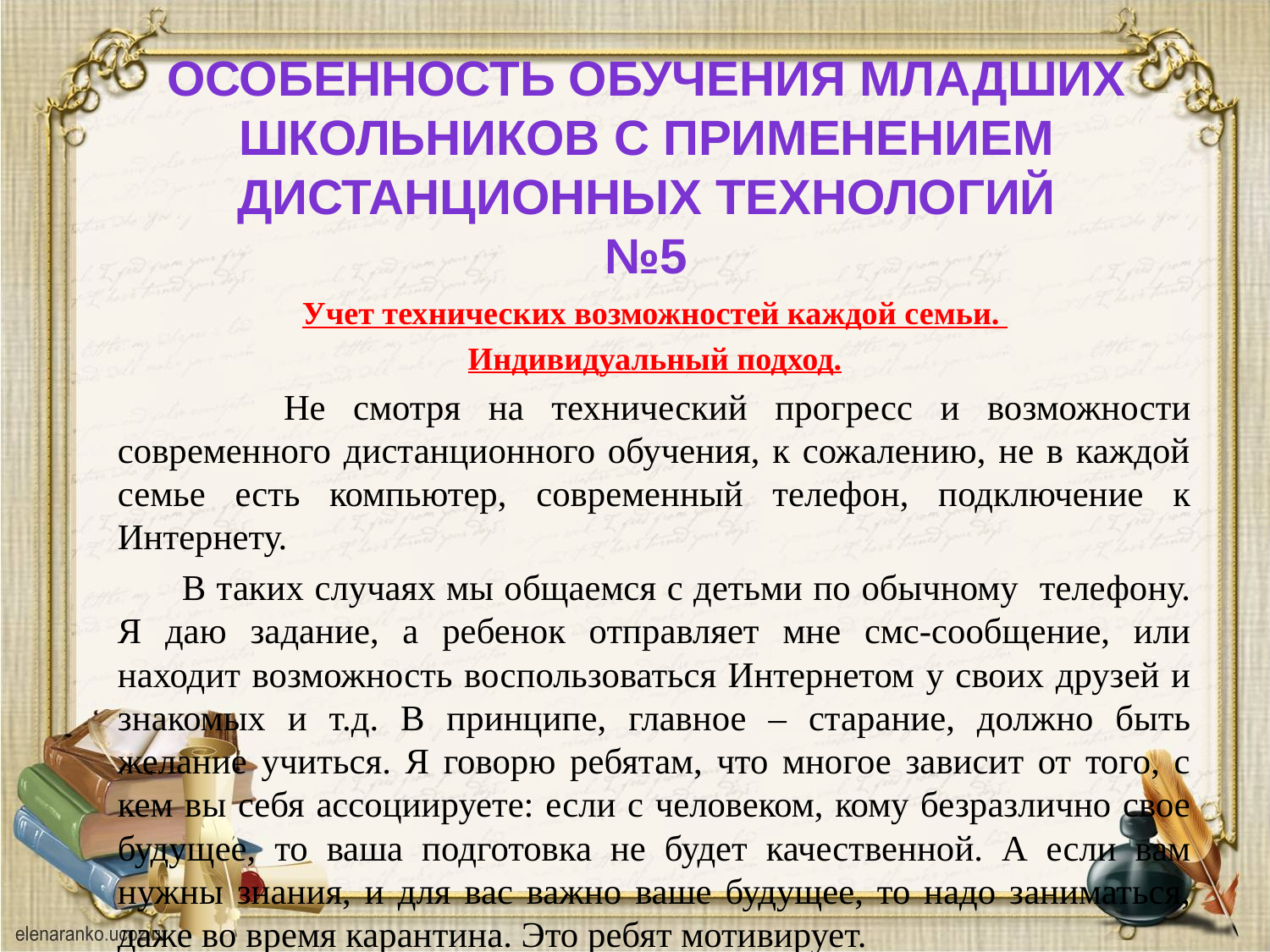

# Особенность обучения младших школьников с применением дистанционных технологий №5
Учет технических возможностей каждой семьи.
Индивидуальный подход.
      Не смотря на технический прогресс и возможности современного дистанционного обучения, к сожалению, не в каждой семье есть компьютер, современный телефон, подключение к Интернету.
      В таких случаях мы общаемся с детьми по обычному  телефону. Я даю задание, а ребенок отправляет мне смс-сообщение, или находит возможность воспользоваться Интернетом у своих друзей и знакомых и т.д. В принципе, главное – старание, должно быть желание учиться. Я говорю ребятам, что многое зависит от того, с кем вы себя ассоциируете: если с человеком, кому безразлично свое будущее, то ваша подготовка не будет качественной. А если вам нужны знания, и для вас важно ваше будущее, то надо заниматься, даже во время карантина. Это ребят мотивирует.